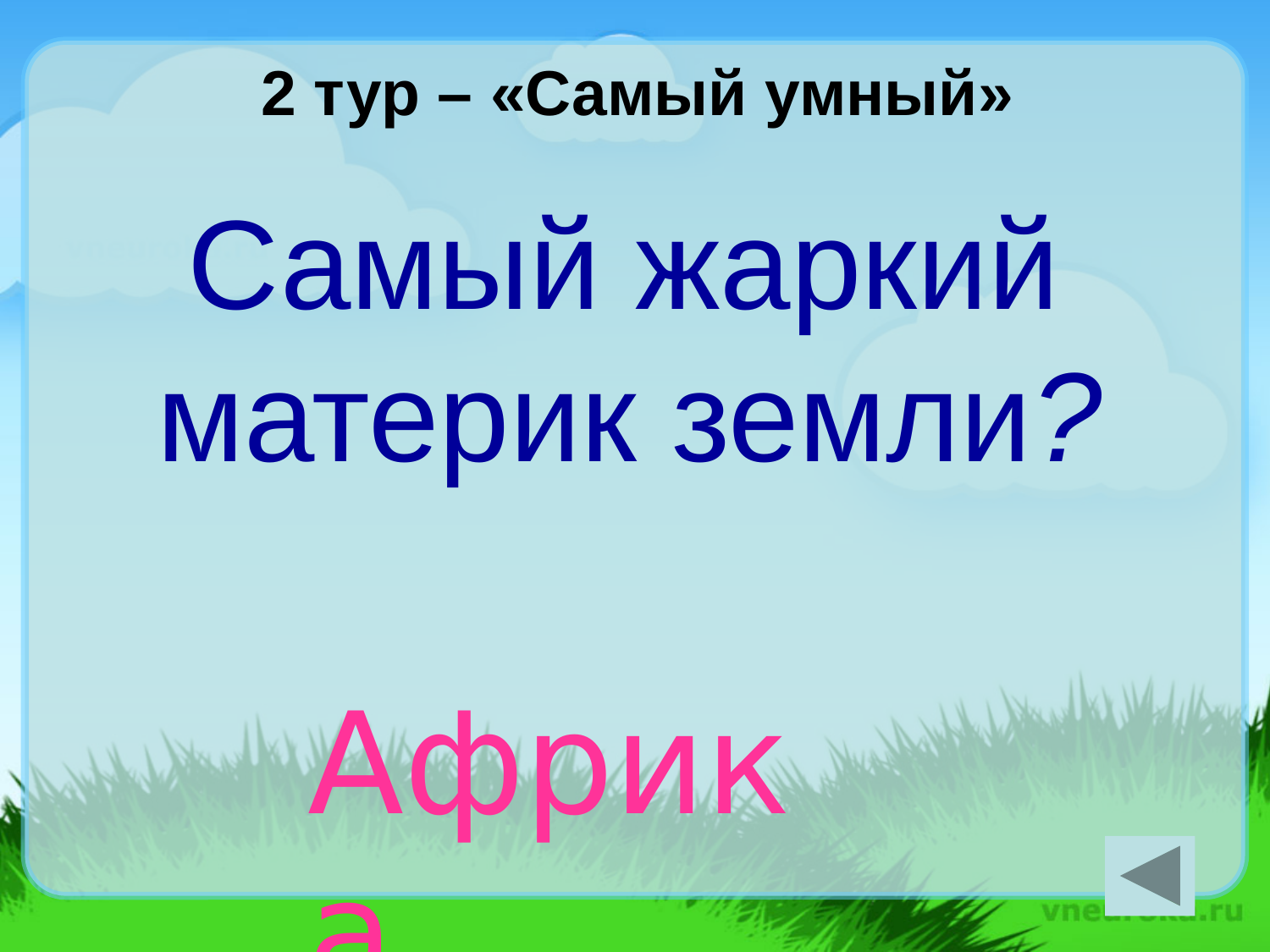

2 тур – «Самый умный»
Самый жаркий материк земли?
Африка